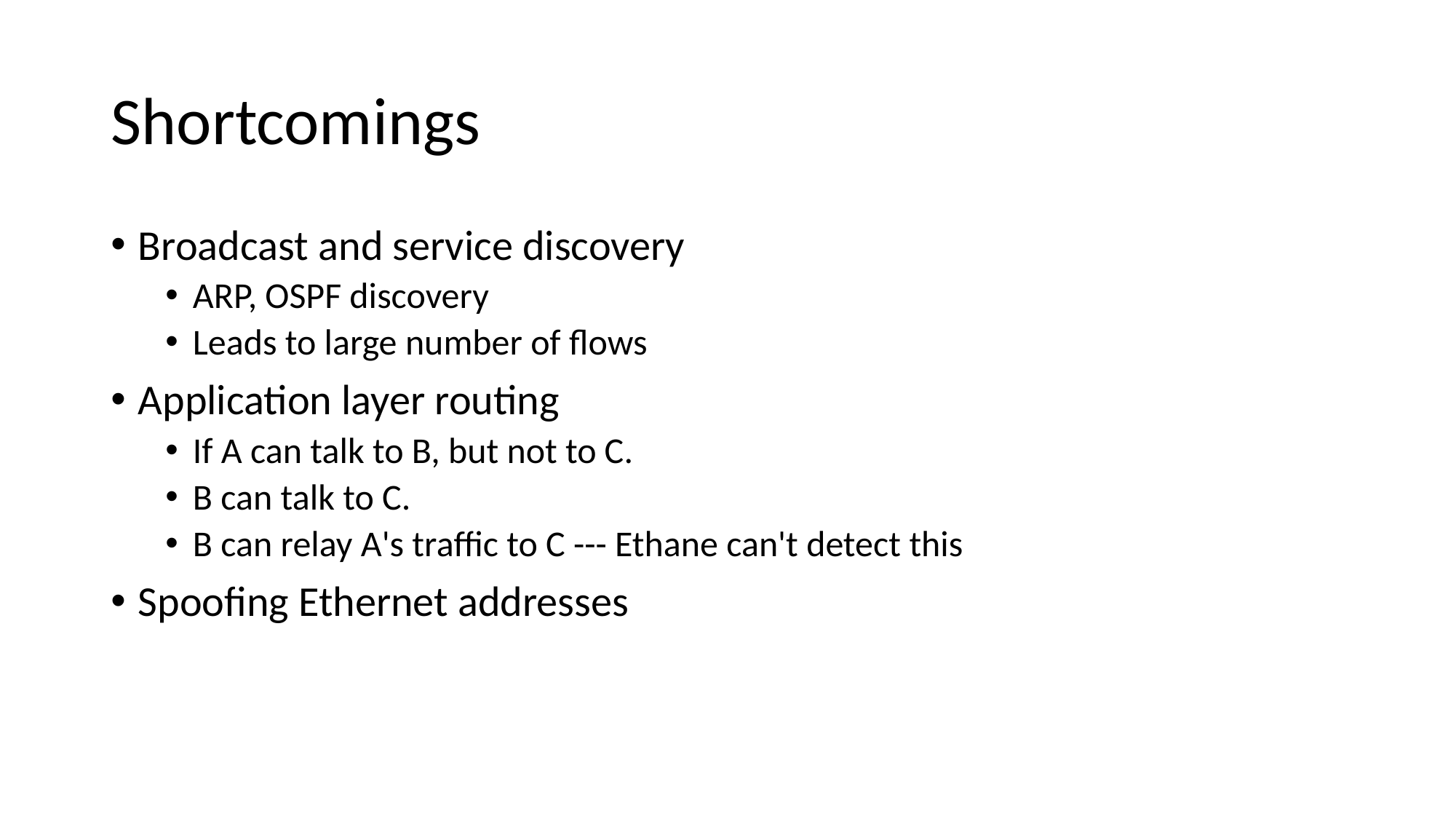

# Shortcomings
Broadcast and service discovery
ARP, OSPF discovery
Leads to large number of flows
Application layer routing
If A can talk to B, but not to C.
B can talk to C.
B can relay A's traffic to C --- Ethane can't detect this
Spoofing Ethernet addresses